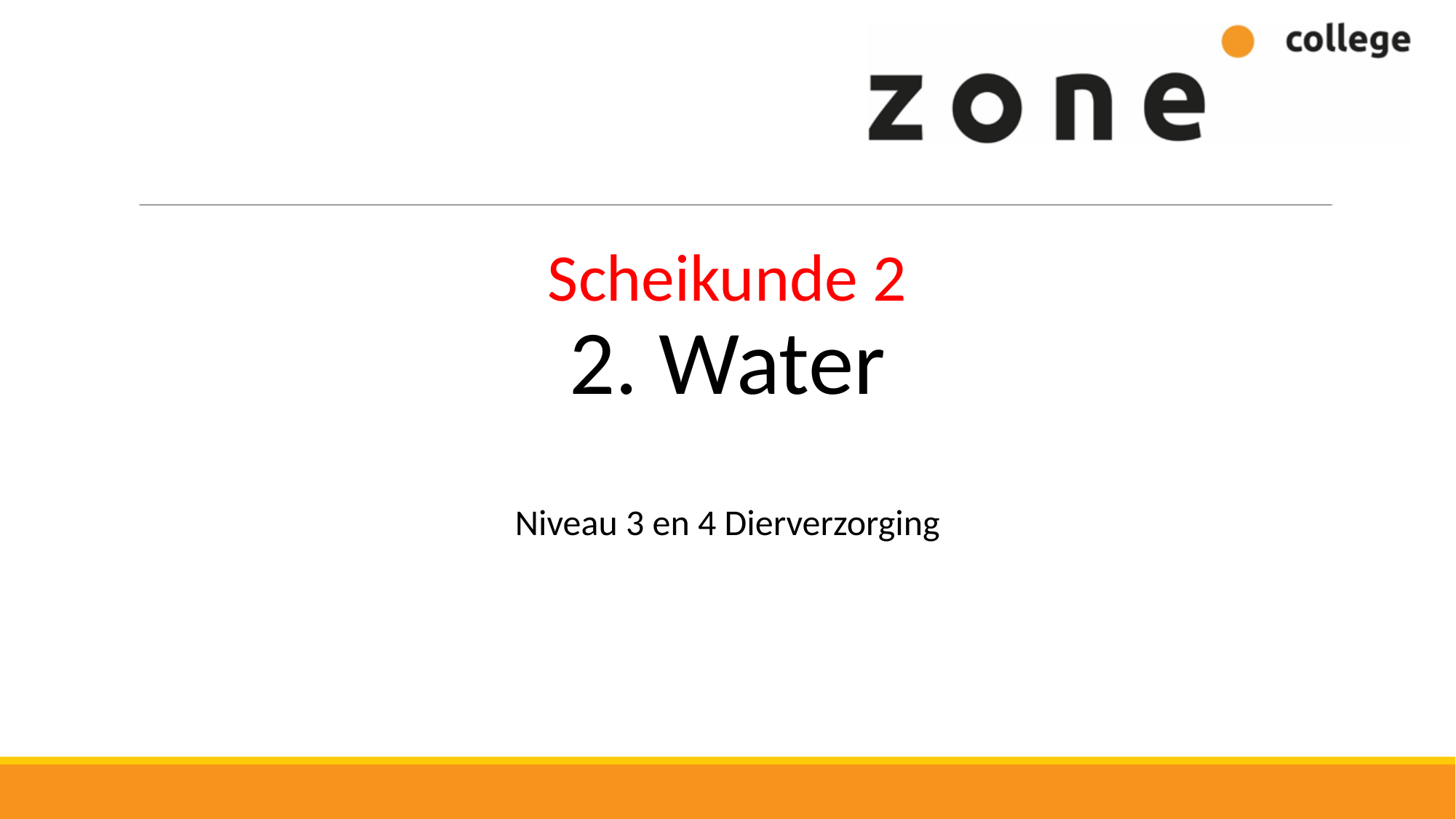

# Scheikunde 2 2. Water

Niveau 3 en 4 Dierverzorging